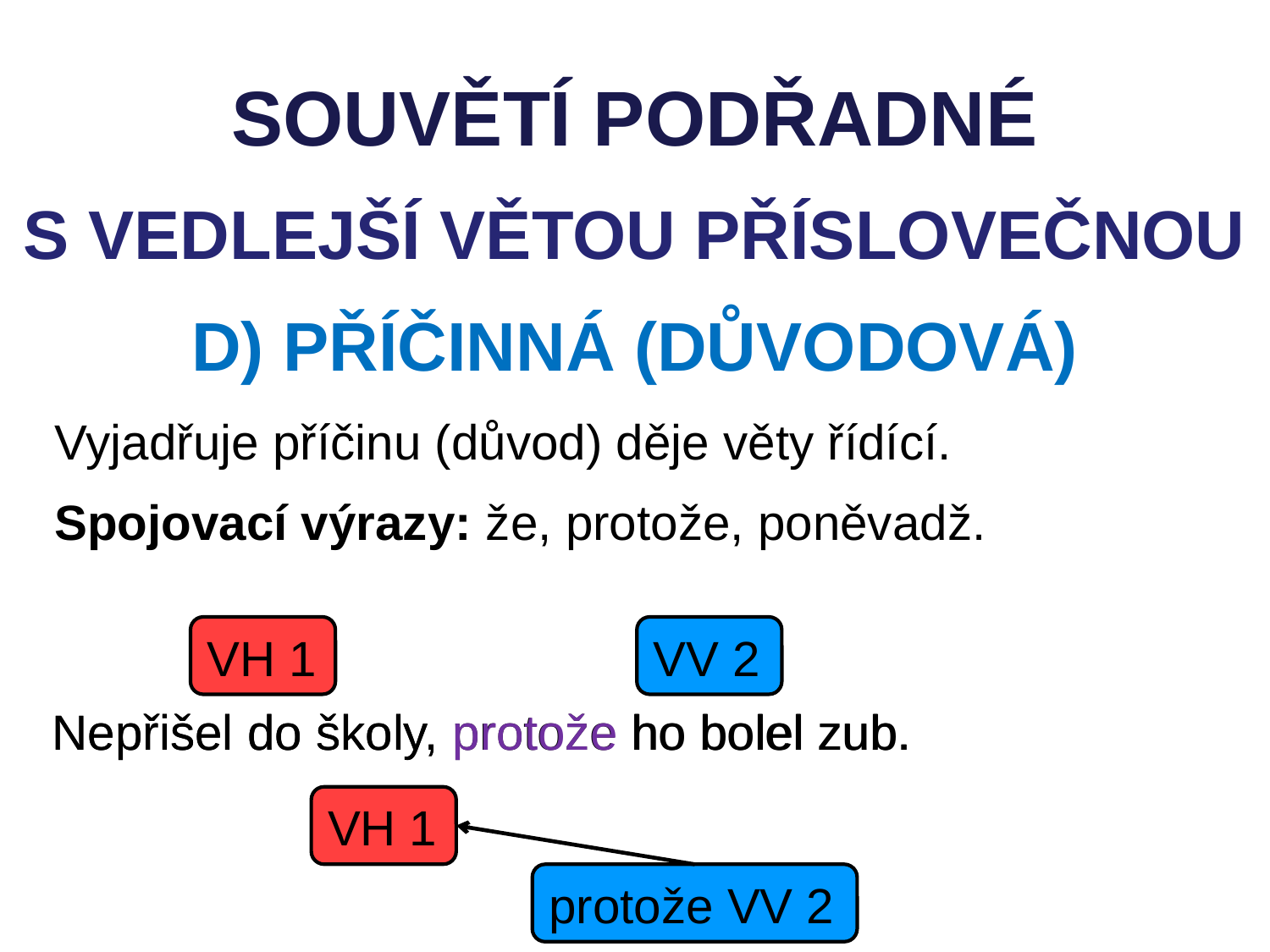

SOUVĚTÍ PODŘADNÉ
S VEDLEJŠÍ VĚTOU PŘÍSLOVEČNOU
D) PŘÍČINNÁ (DŮVODOVÁ)
Vyjadřuje příčinu (důvod) děje věty řídící.
Spojovací výrazy: že, protože, poněvadž.
VH 1
VV 2
Nepřišel do školy, protože ho bolel zub.
Nepřišel do školy, protože ho bolel zub.
VH 1
protože VV 2